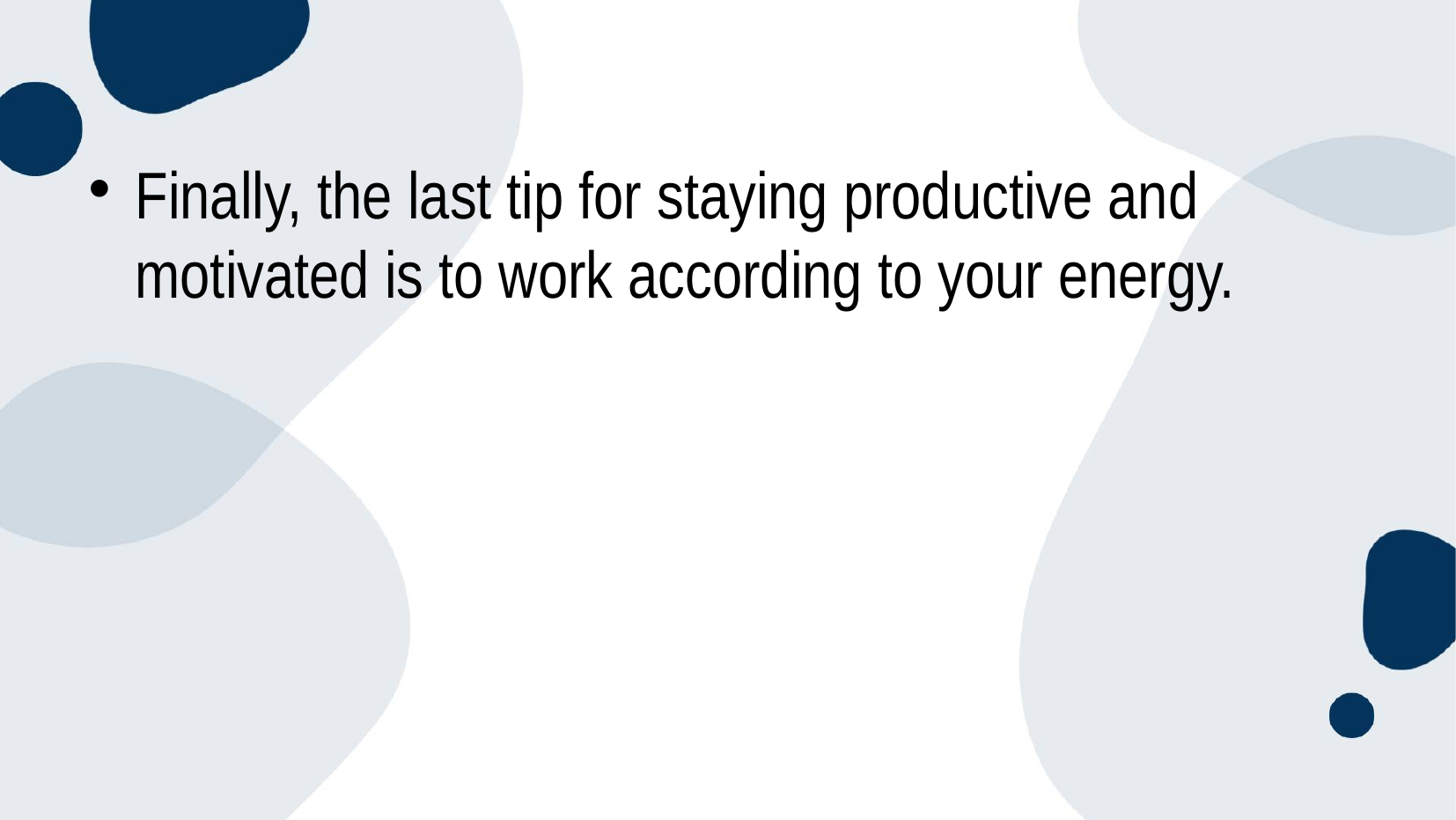

Finally, the last tip for staying productive and motivated is to work according to your energy.